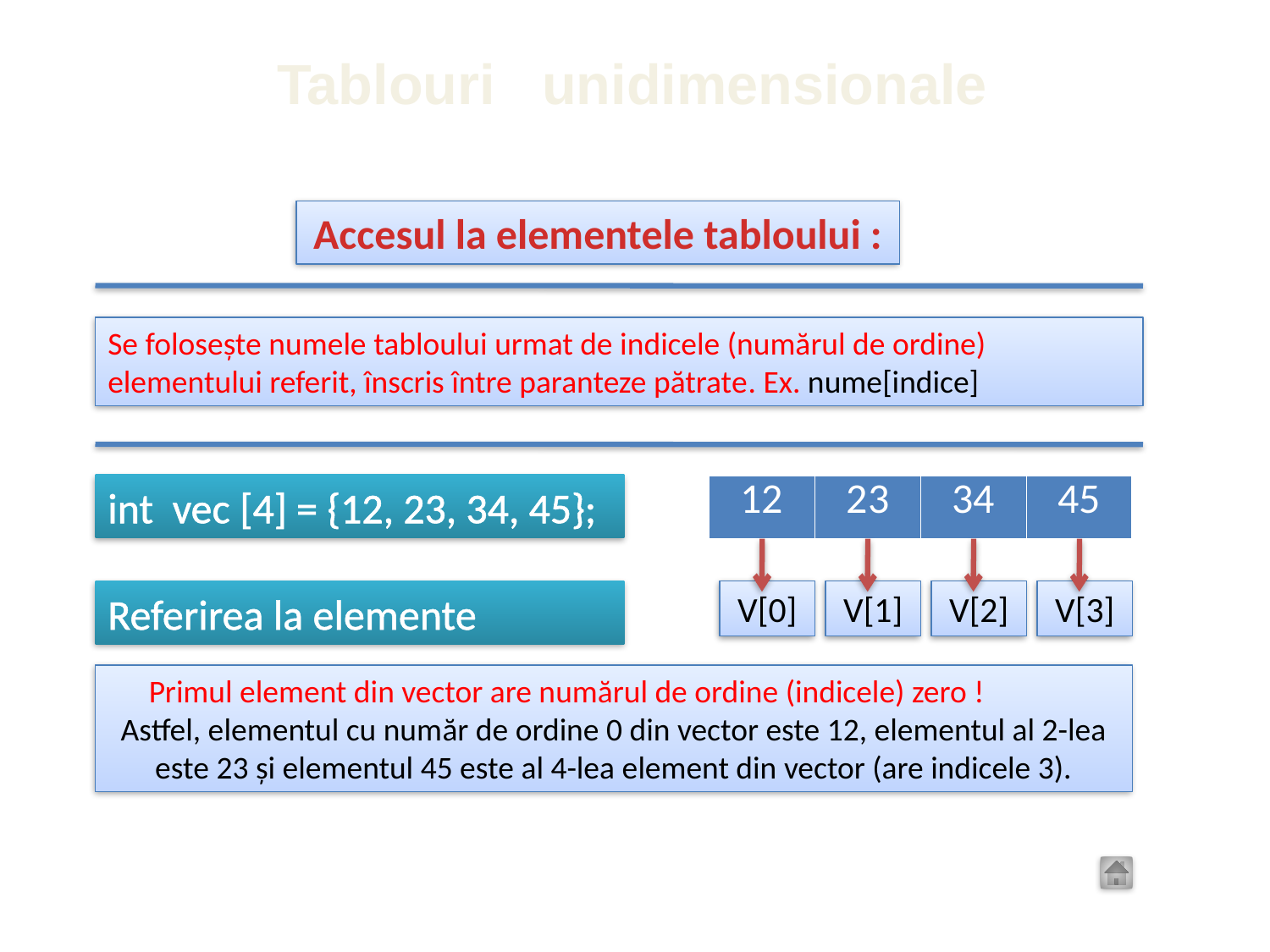

Tablouri   unidimensionale
Accesul la elementele tabloului :
Se folosește numele tabloului urmat de indicele (numărul de ordine) elementului referit, înscris între paranteze pătrate. Ex. nume[indice]
int  vec [4] = {12, 23, 34, 45};
| 12 | 23 | 34 | 45 |
| --- | --- | --- | --- |
V[0]
V[1]
V[2]
V[3]
Referirea la elemente
Primul element din vector are numărul de ordine (indicele) zero !              Astfel, elementul cu număr de ordine 0 din vector este 12, elementul al 2-lea este 23 și elementul 45 este al 4-lea element din vector (are indicele 3).